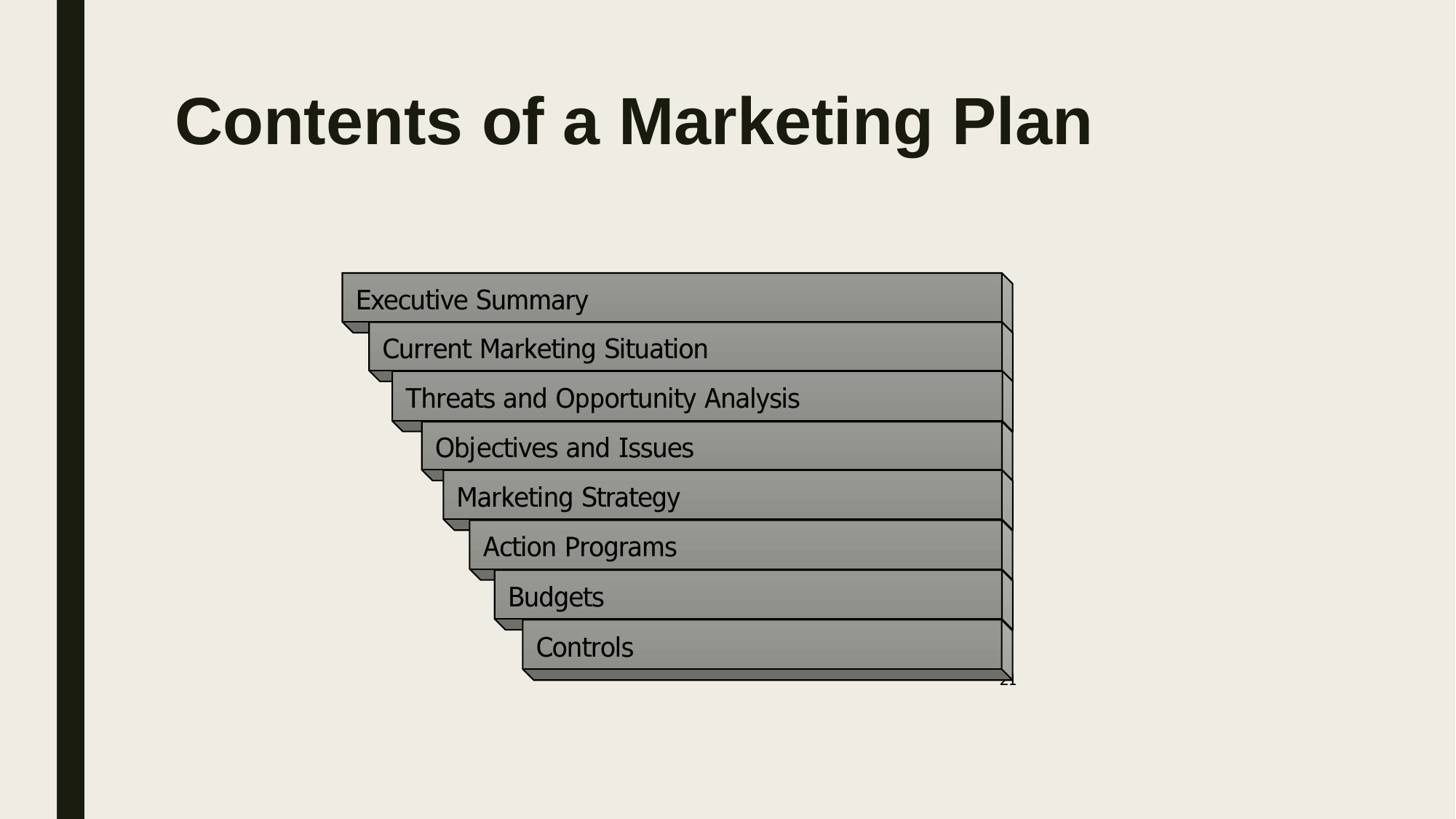

# Contents of a Marketing Plan

Executive Summary
Current Marketing Situation

Threats and Opportunity Analysis

Objectives and Issues
Marketing Strategy
Action Programs
Budgets
Controls
21